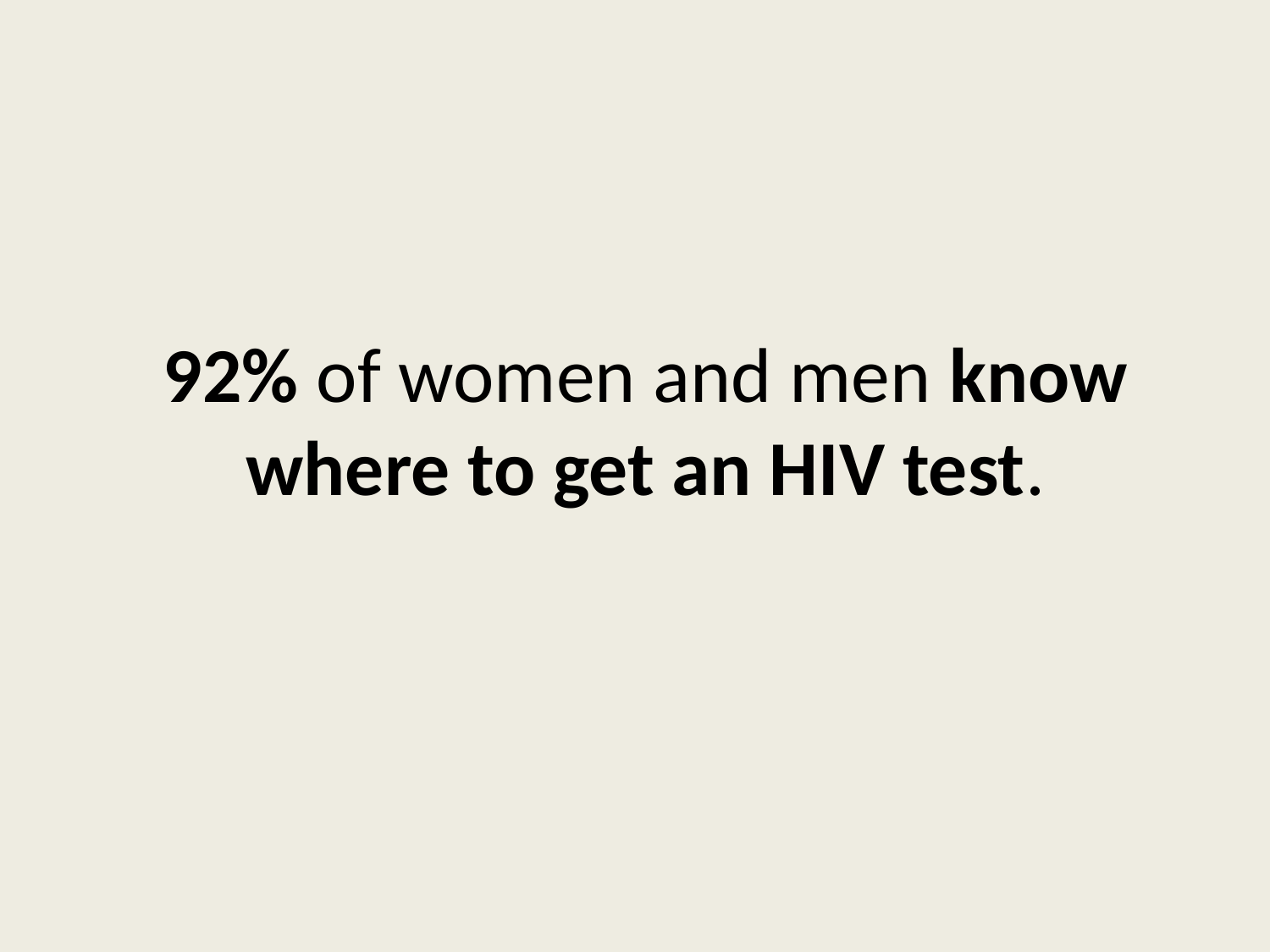

# 92% of women and men know where to get an HIV test.